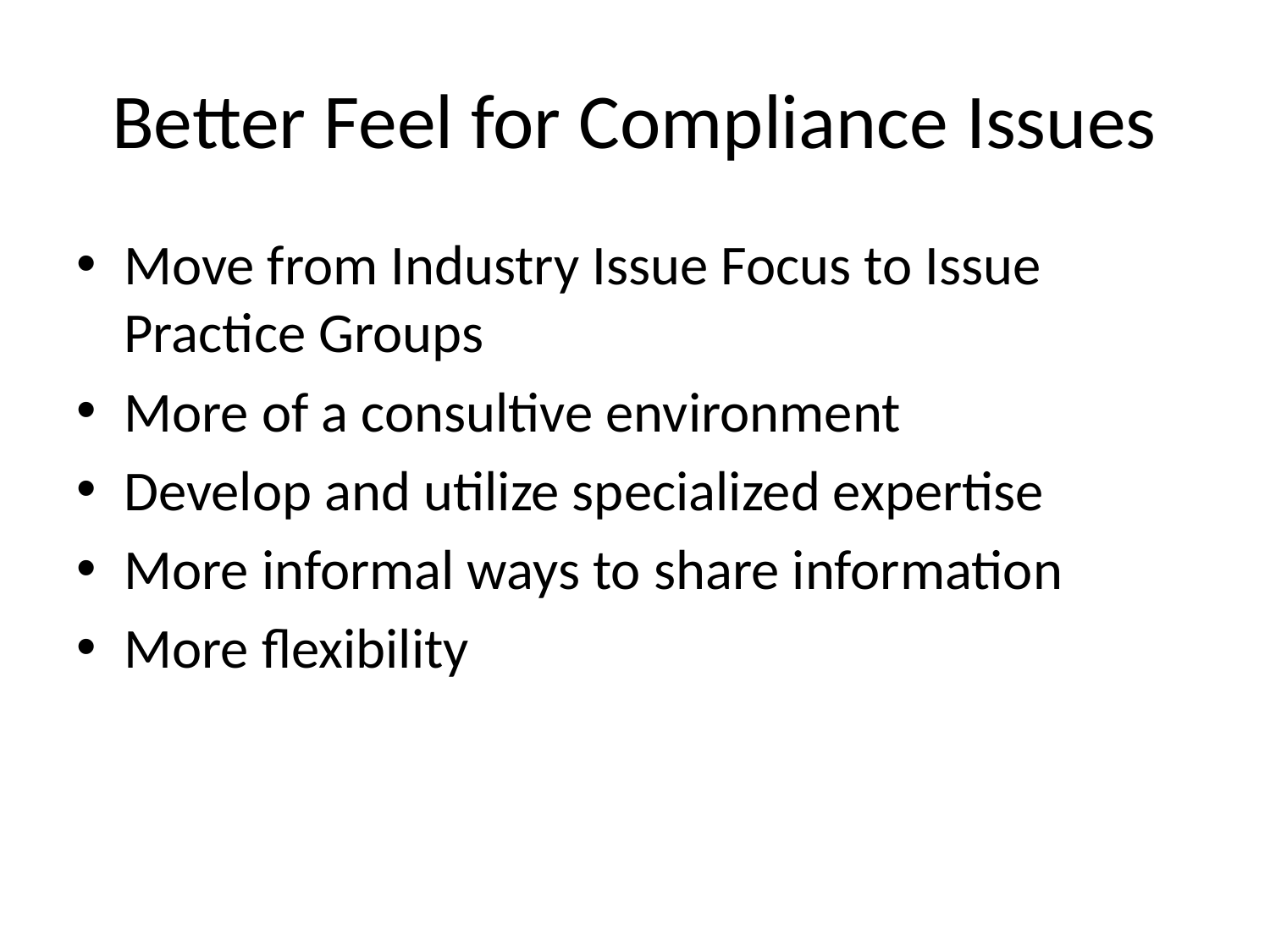

# Better Feel for Compliance Issues
Move from Industry Issue Focus to Issue Practice Groups
More of a consultive environment
Develop and utilize specialized expertise
More informal ways to share information
More flexibility